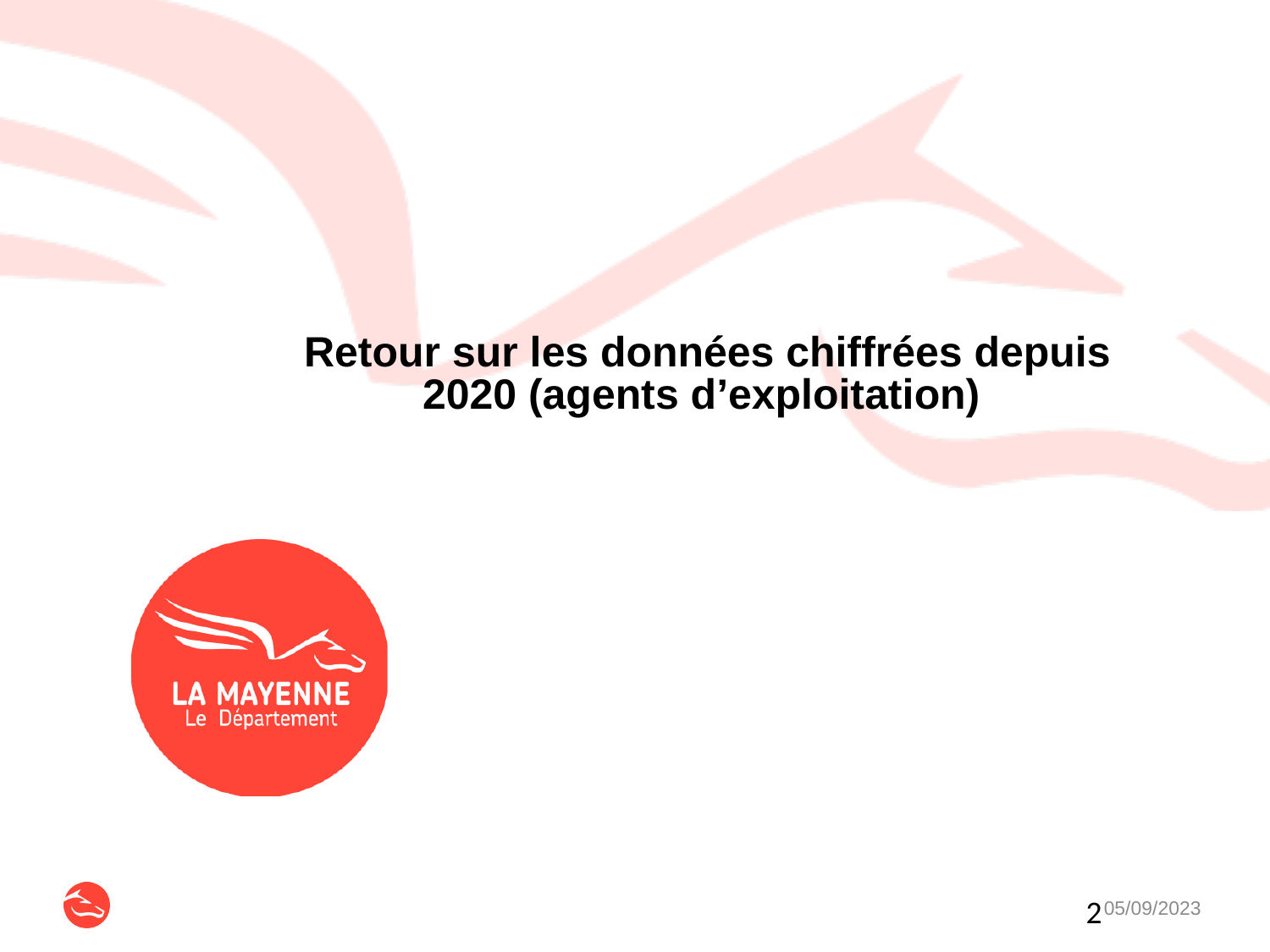

Retour sur les données chiffrées depuis 2020 (agents d’exploitation)
2